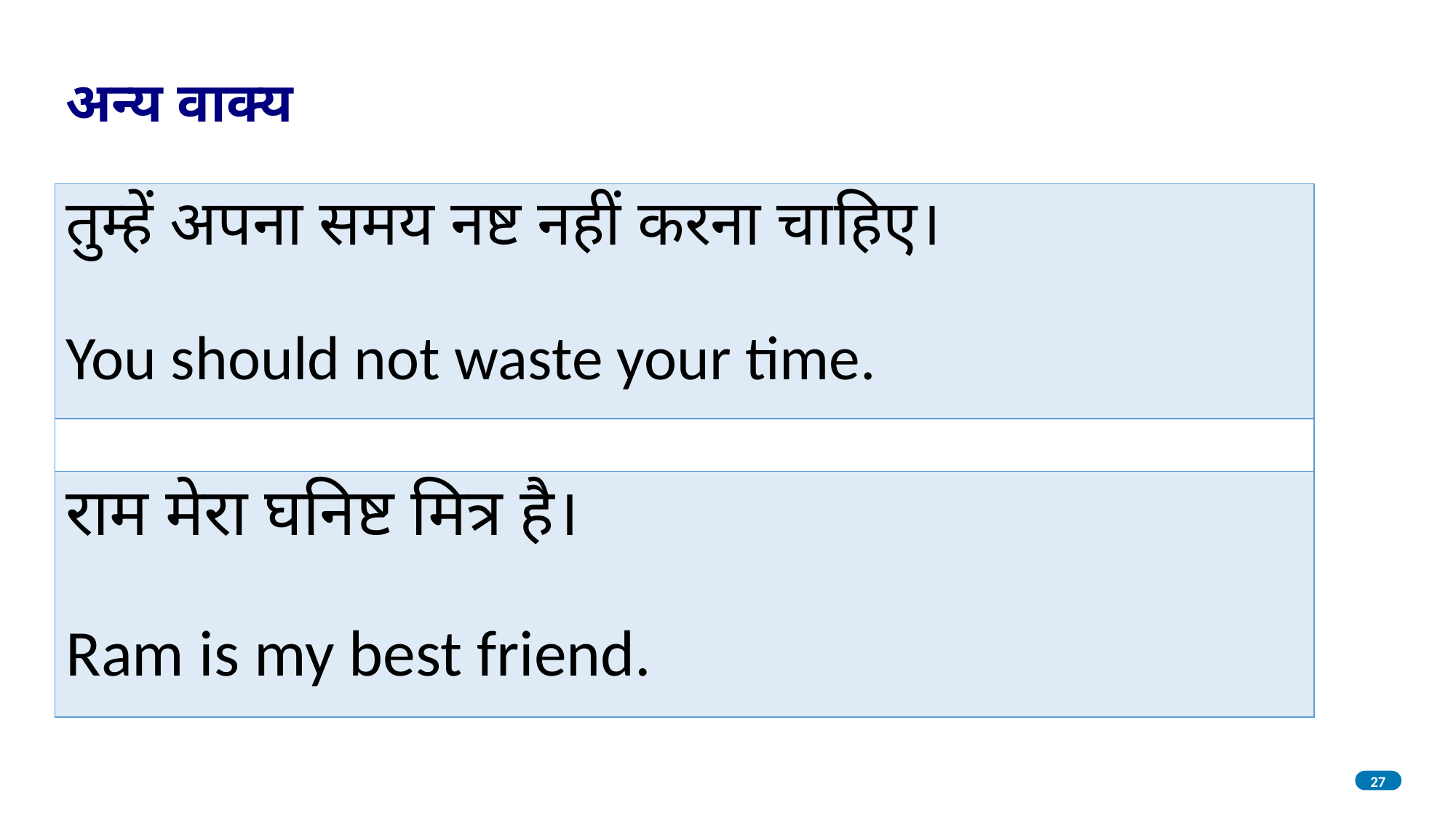

अन्य वाक्य
| तुम्हें अपना समय नष्ट नहीं करना चाहिए। You should not waste your time. |
| --- |
|  |
| राम मेरा घनिष्ट मित्र है। Ram is my best friend. |
27